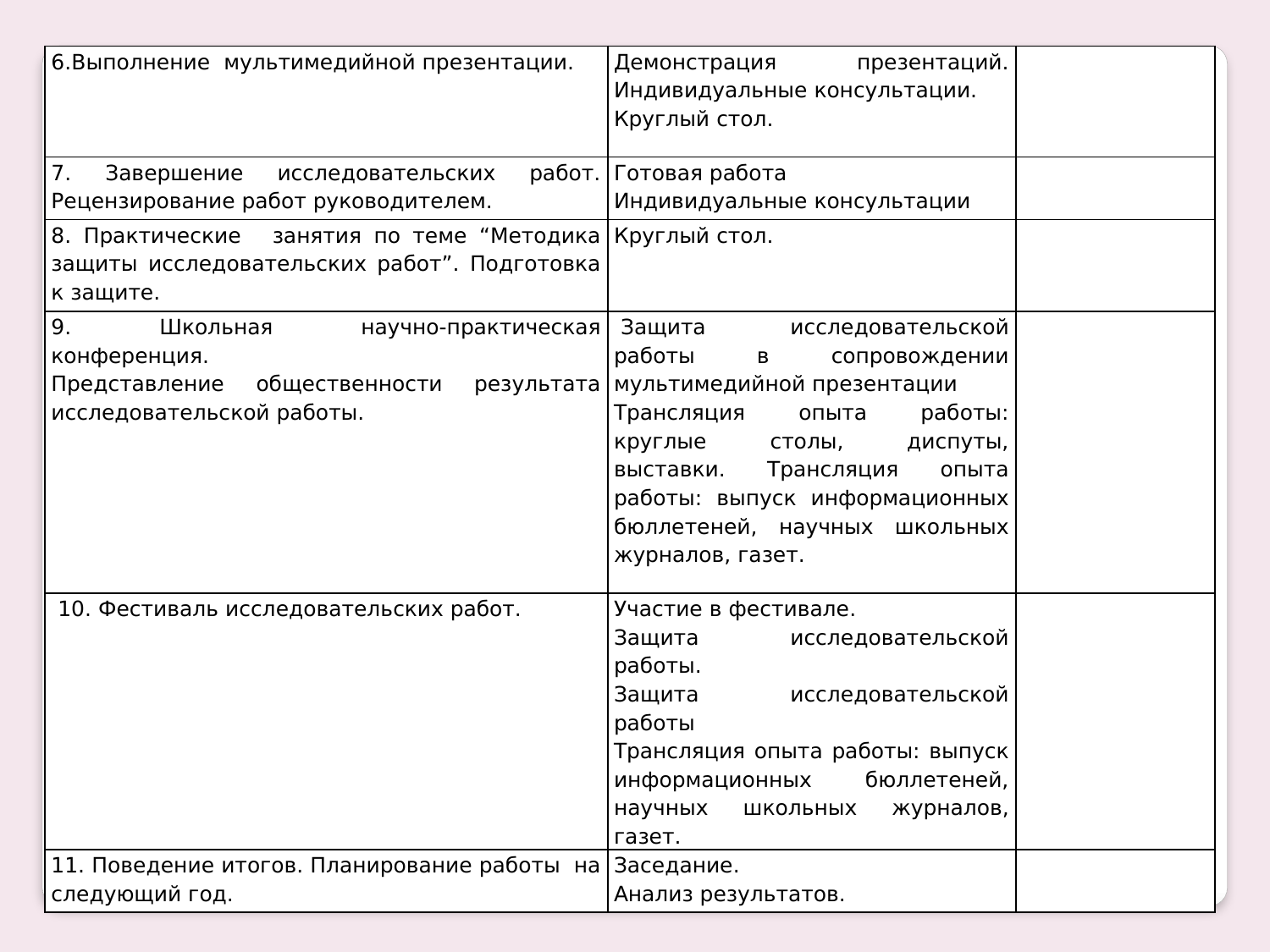

| 6.Выполнение мультимедийной презентации. | Демонстрация презентаций. Индивидуальные консультации. Круглый стол. |  |
| --- | --- | --- |
| 7. Завершение исследовательских работ. Рецензирование работ руководителем. | Готовая работа Индивидуальные консультации |  |
| 8. Практические   занятия по теме “Методика защиты исследовательских работ”. Подготовка к защите. | Круглый стол. |  |
| 9. Школьная научно-практическая конференция. Представление общественности результата исследовательской работы. | Защита исследовательской работы в сопровождении мультимедийной презентации Трансляция опыта работы: круглые столы, диспуты, выставки. Трансляция опыта работы: выпуск информационных бюллетеней, научных школьных журналов, газет. |  |
| 10. Фестиваль исследовательских работ. | Участие в фестивале. Защита исследовательской работы. Защита исследовательской работы Трансляция опыта работы: выпуск информационных бюллетеней, научных школьных журналов, газет. |  |
| 11. Поведение итогов. Планирование работы  на следующий год. | Заседание. Анализ результатов. |  |